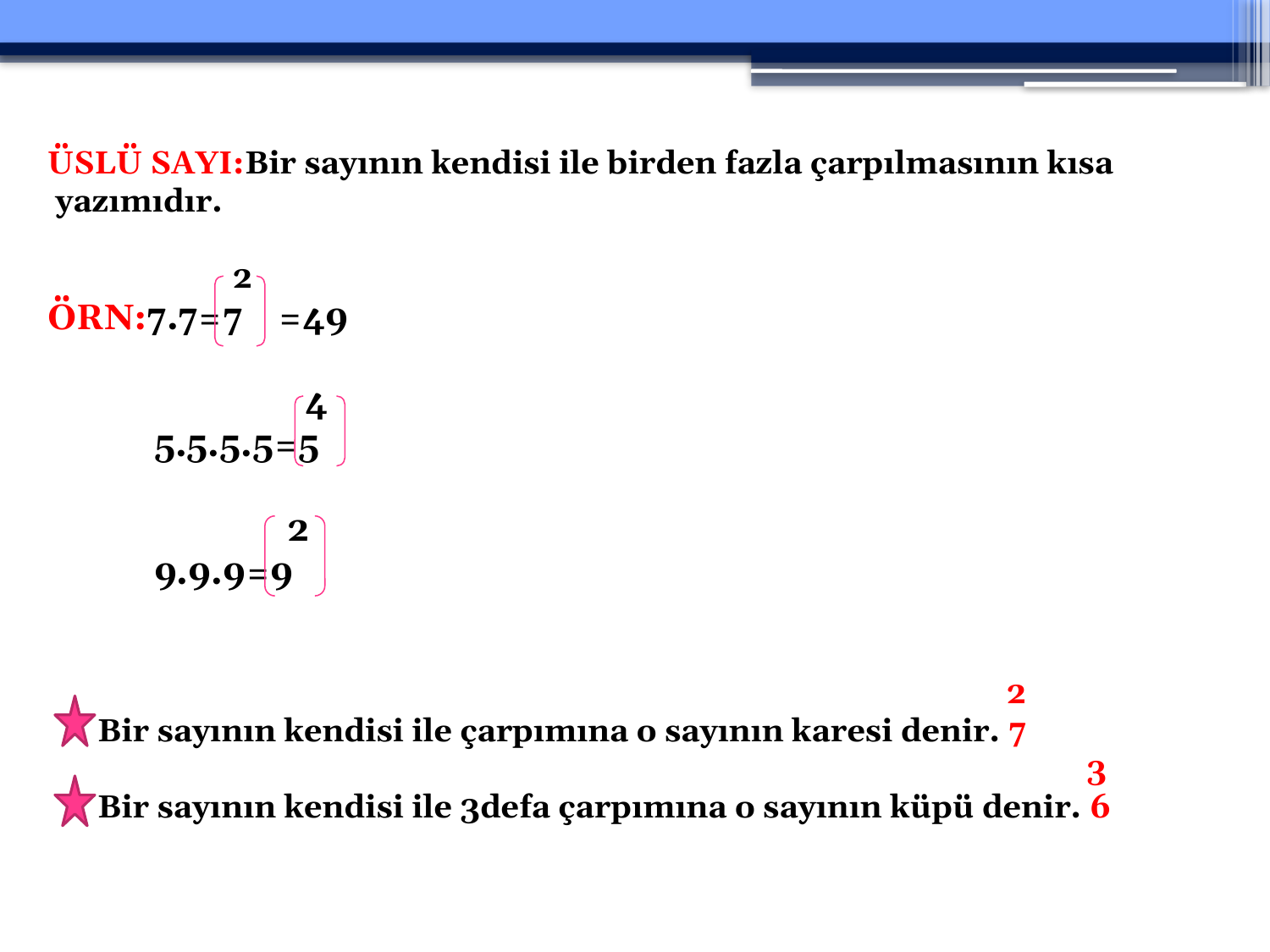

ÜSLÜ SAYI:Bir sayının kendisi ile birden fazla çarpılmasının kısa                   yazımıdır.

                       2
ÖRN:7.7=7    =49

                             4
            5.5.5.5=5

                           2
            9.9.9=9

                                                                                                                 2
Bir sayının kendisi ile çarpımına o sayının karesi denir. 7
                                                                                                                           3
Bir sayının kendisi ile 3defa çarpımına o sayının küpü denir. 6